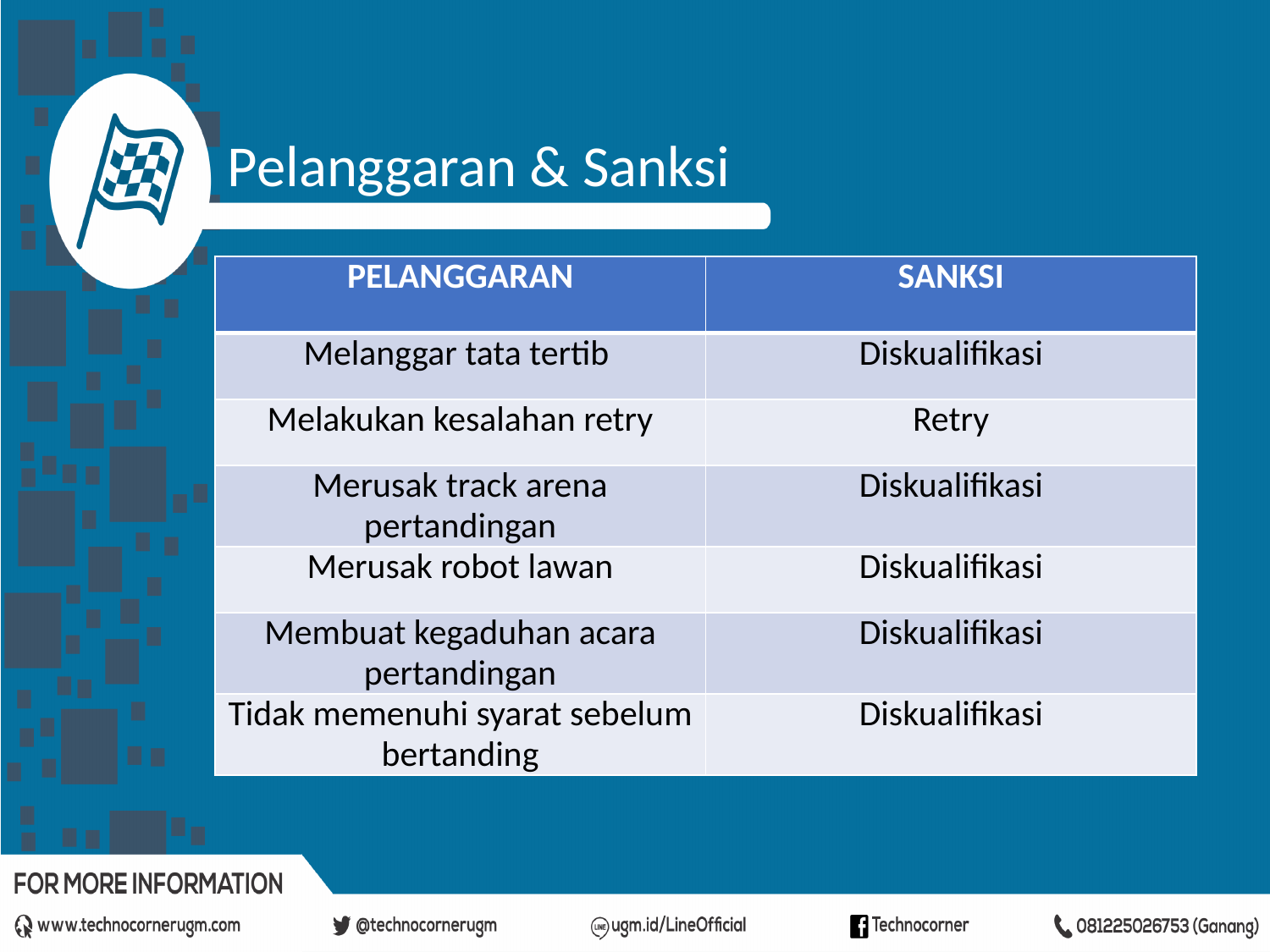

# Pelanggaran & Sanksi
| PELANGGARAN | SANKSI |
| --- | --- |
| Melanggar tata tertib | Diskualifikasi |
| Melakukan kesalahan retry | Retry |
| Merusak track arena pertandingan | Diskualifikasi |
| Merusak robot lawan | Diskualifikasi |
| Membuat kegaduhan acara pertandingan | Diskualifikasi |
| Tidak memenuhi syarat sebelum bertanding | Diskualifikasi |